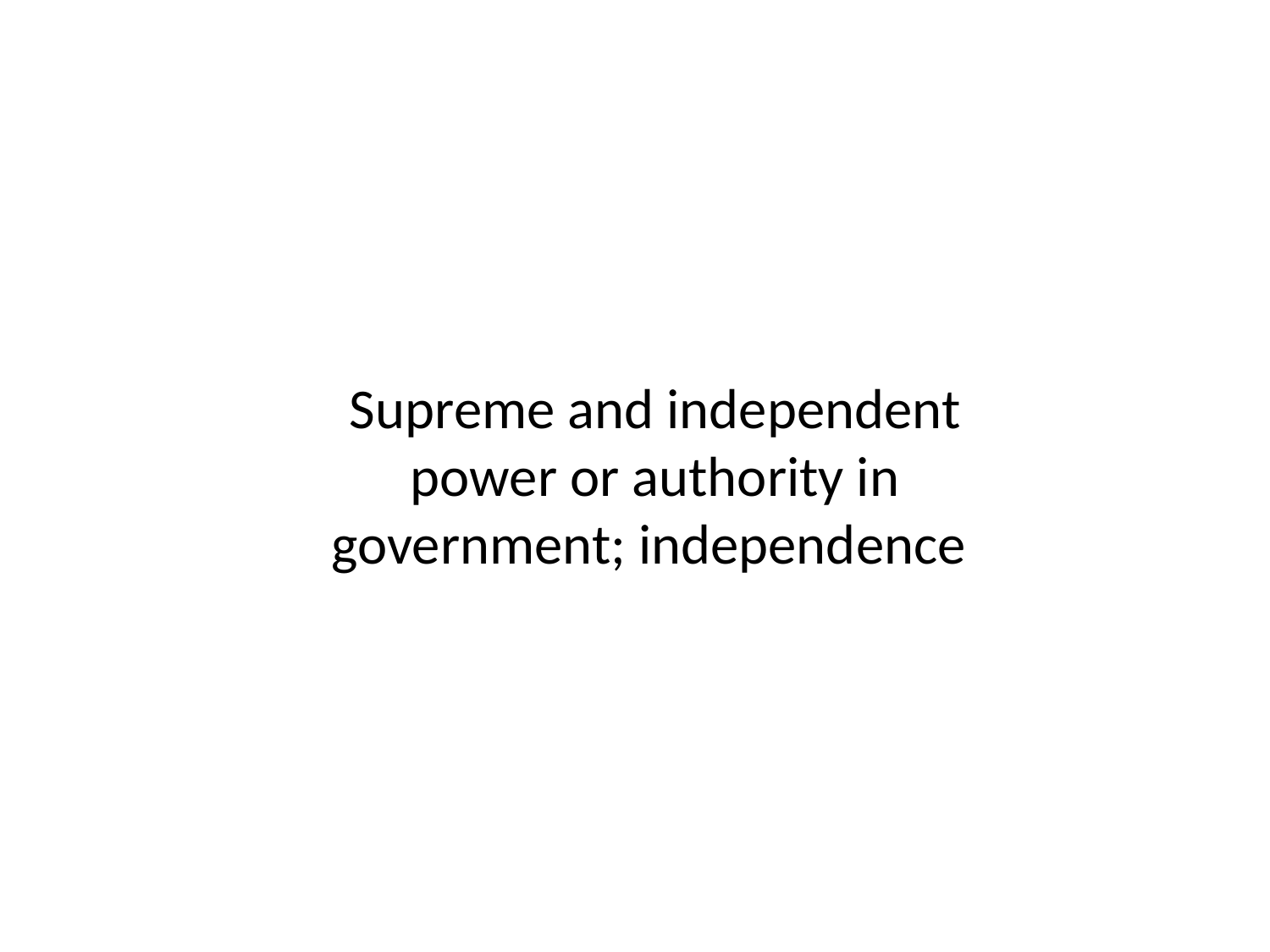

Supreme and independent power or authority in government; independence